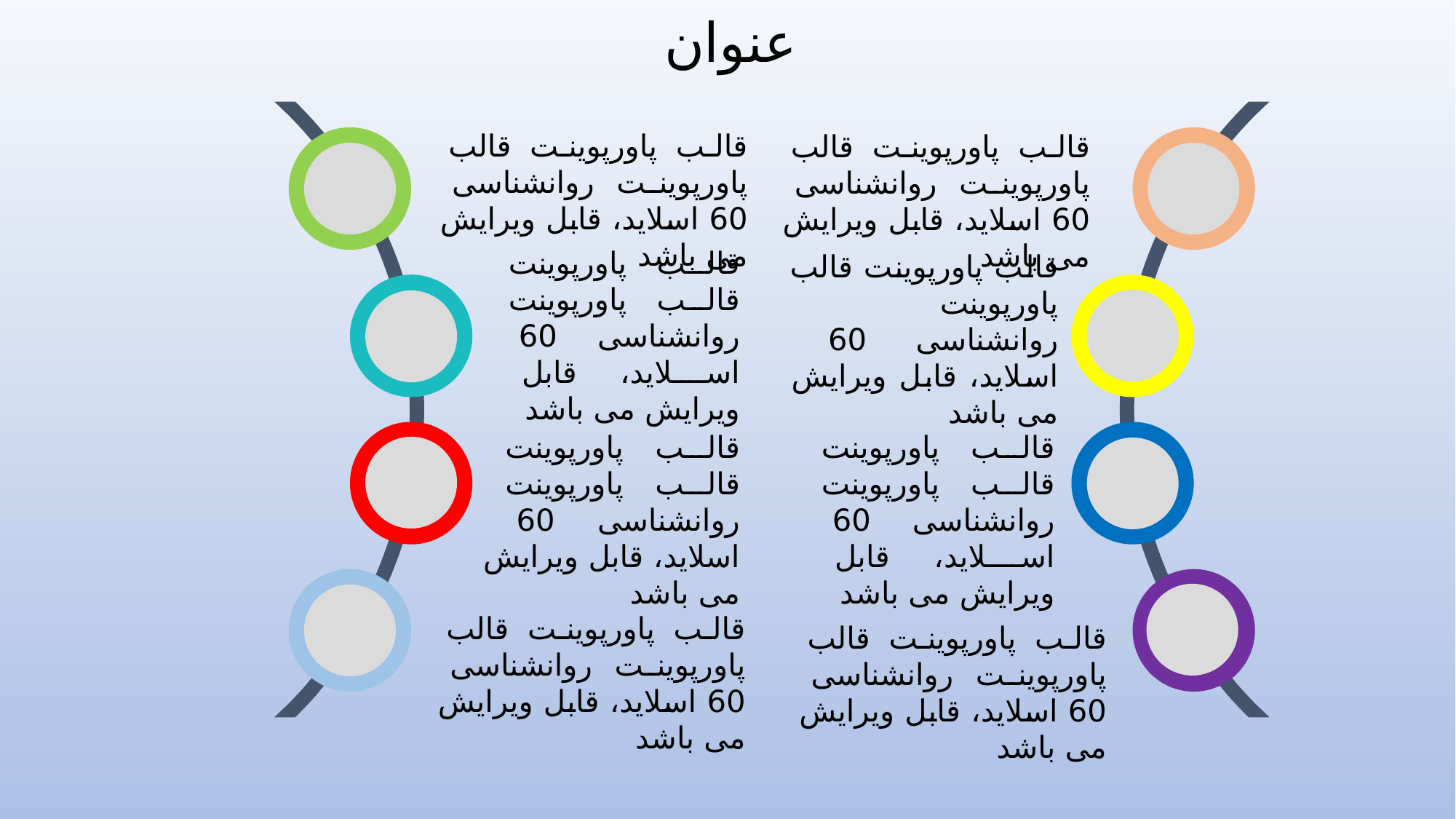

عنوان

قالب پاورپوينت قالب پاورپوینت روانشناسی 60 اسلاید، قابل ویرایش می باشد
قالب پاورپوينت قالب پاورپوینت روانشناسی 60 اسلاید، قابل ویرایش می باشد

قالب پاورپوينت قالب پاورپوینت روانشناسی 60 اسلاید، قابل ویرایش می باشد
قالب پاورپوينت قالب پاورپوینت روانشناسی 60 اسلاید، قابل ویرایش می باشد

قالب پاورپوينت قالب پاورپوینت روانشناسی 60 اسلاید، قابل ویرایش می باشد
قالب پاورپوينت قالب پاورپوینت روانشناسی 60 اسلاید، قابل ویرایش می باشد

قالب پاورپوينت قالب پاورپوینت روانشناسی 60 اسلاید، قابل ویرایش می باشد
قالب پاورپوينت قالب پاورپوینت روانشناسی 60 اسلاید، قابل ویرایش می باشد